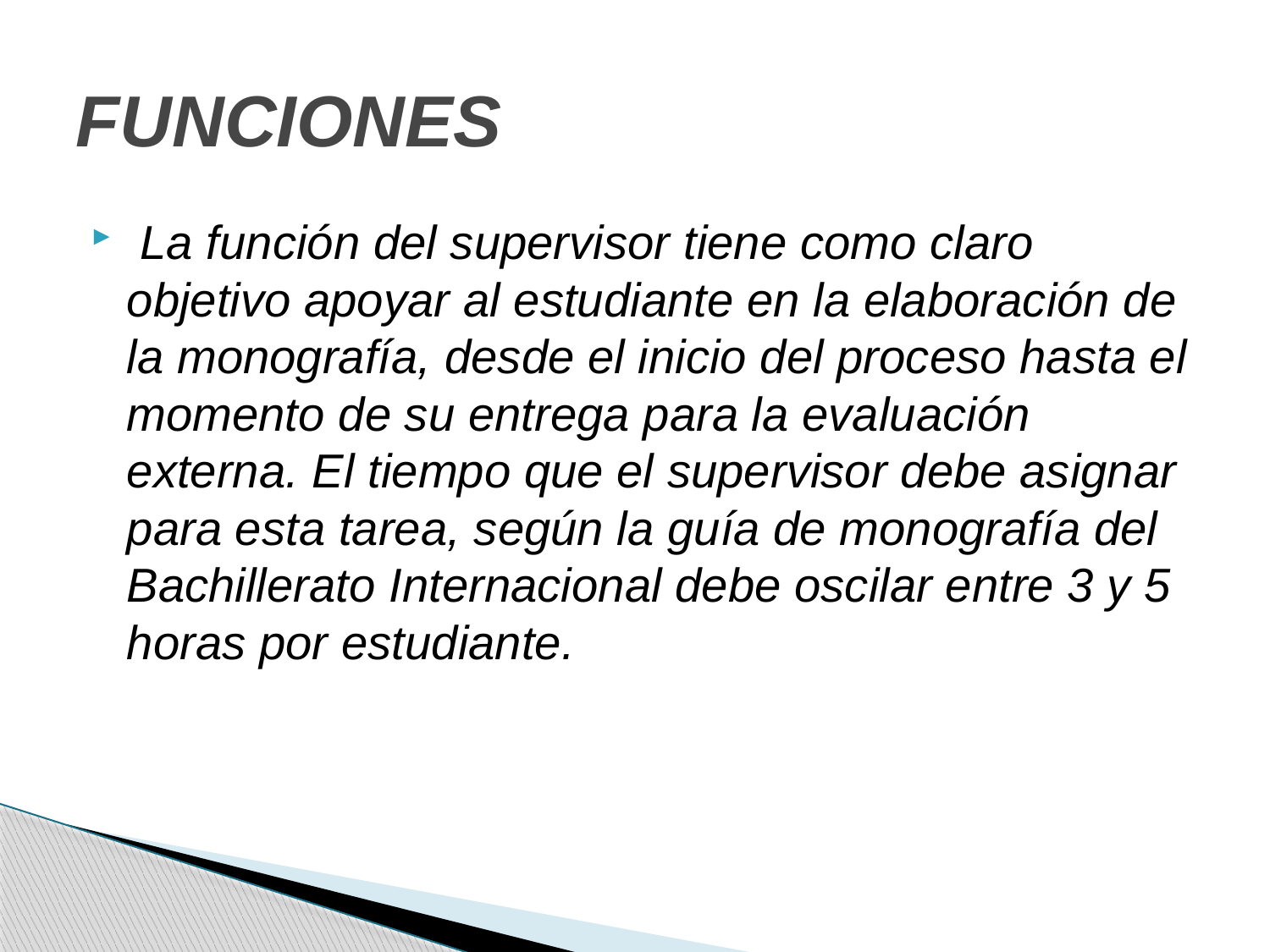

# FUNCIONES
 La función del supervisor tiene como claro objetivo apoyar al estudiante en la elaboración de la monografía, desde el inicio del proceso hasta el momento de su entrega para la evaluación externa. El tiempo que el supervisor debe asignar para esta tarea, según la guía de monografía del Bachillerato Internacional debe oscilar entre 3 y 5 horas por estudiante.